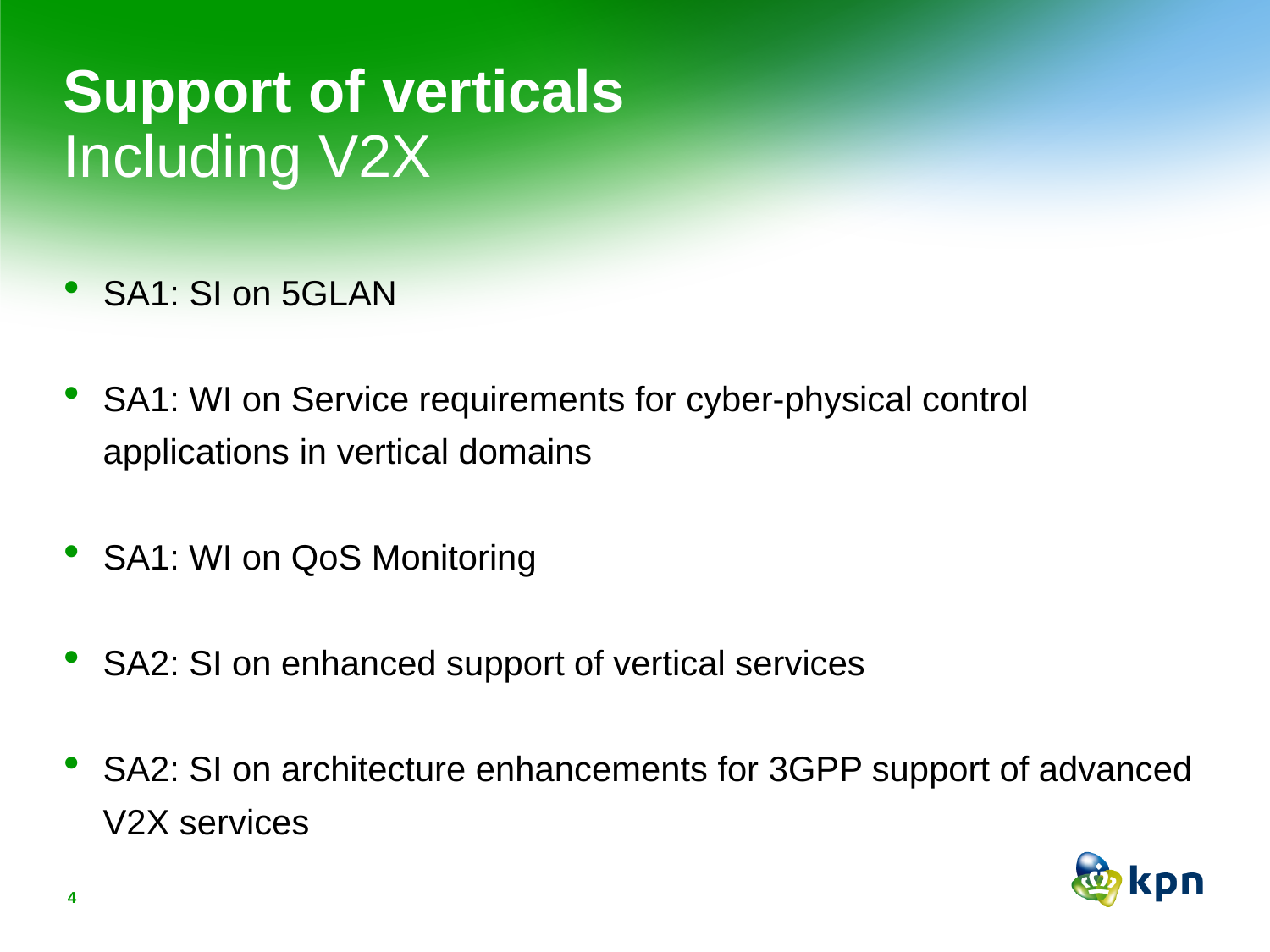

# Support of verticals
Including V2X
SA1: SI on 5GLAN

SA1: WI on Service requirements for cyber-physical control applications in vertical domains

SA1: WI on QoS Monitoring

SA2: SI on enhanced support of vertical services

SA2: SI on architecture enhancements for 3GPP support of advanced V2X services

4